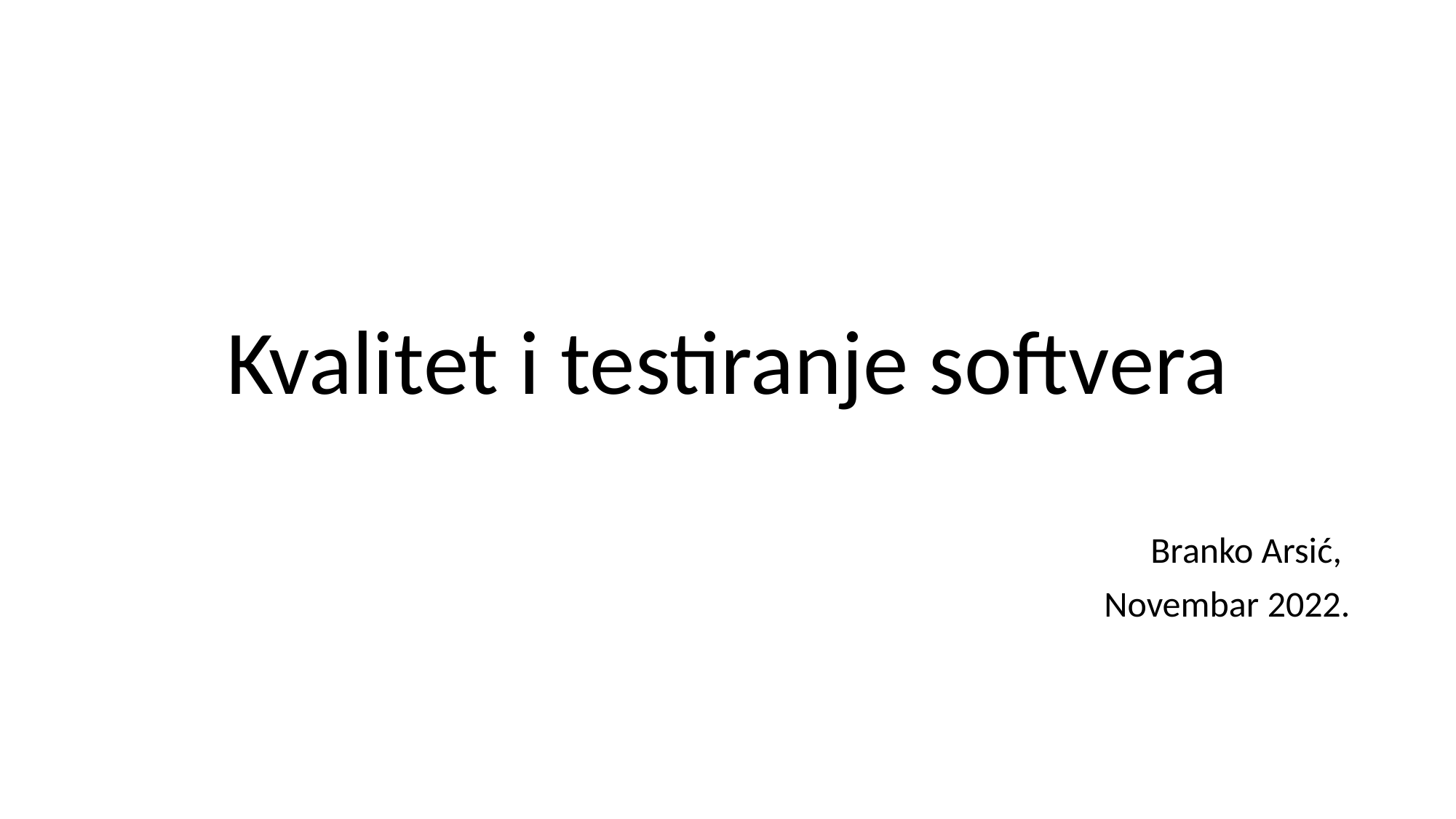

# Kvalitet i testiranje softvera
Branko Arsić,
Novembar 2022.